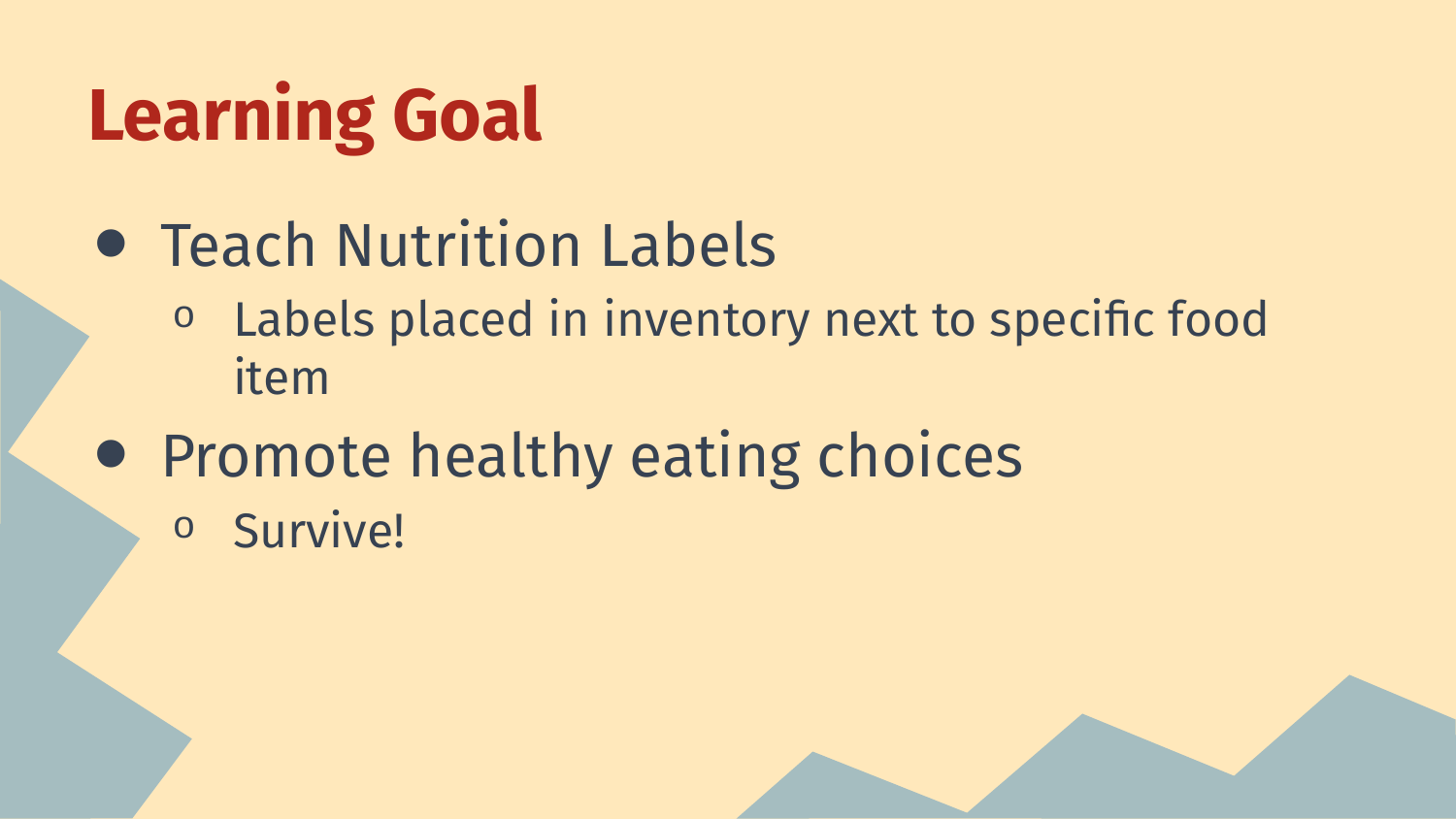

# Learning Goal
Teach Nutrition Labels
Labels placed in inventory next to specific food item
Promote healthy eating choices
Survive!